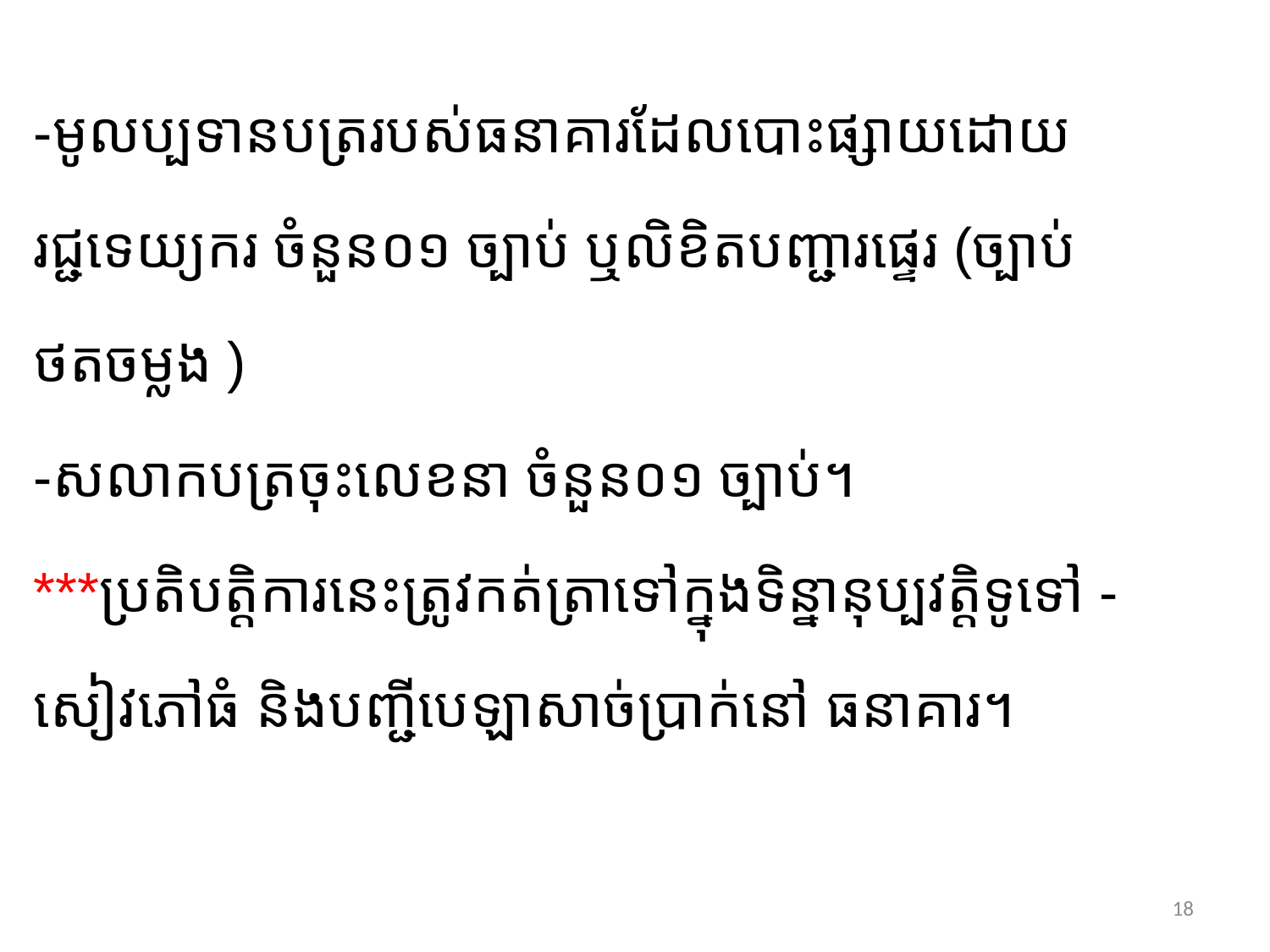

#
-មូលប្បទានបត្ររបស់ធនាគារដែលបោះផ្សាយដោយរជ្ជទេយ្យករ ចំនួន០១ ច្បាប់ ឬលិខិតបញ្ជារផ្ទេរ (ច្បាប់ថតចម្លង )
-សលាកបត្រចុះលេខនា ចំនួន០១ ច្បាប់។
***ប្រតិបត្តិការនេះត្រូវកត់ត្រាទៅក្នុងទិន្នានុប្បវត្តិទូទៅ - សៀវភៅធំ និងបញ្ជីបេឡាសាច់ប្រាក់នៅ ធនាគារ។

18